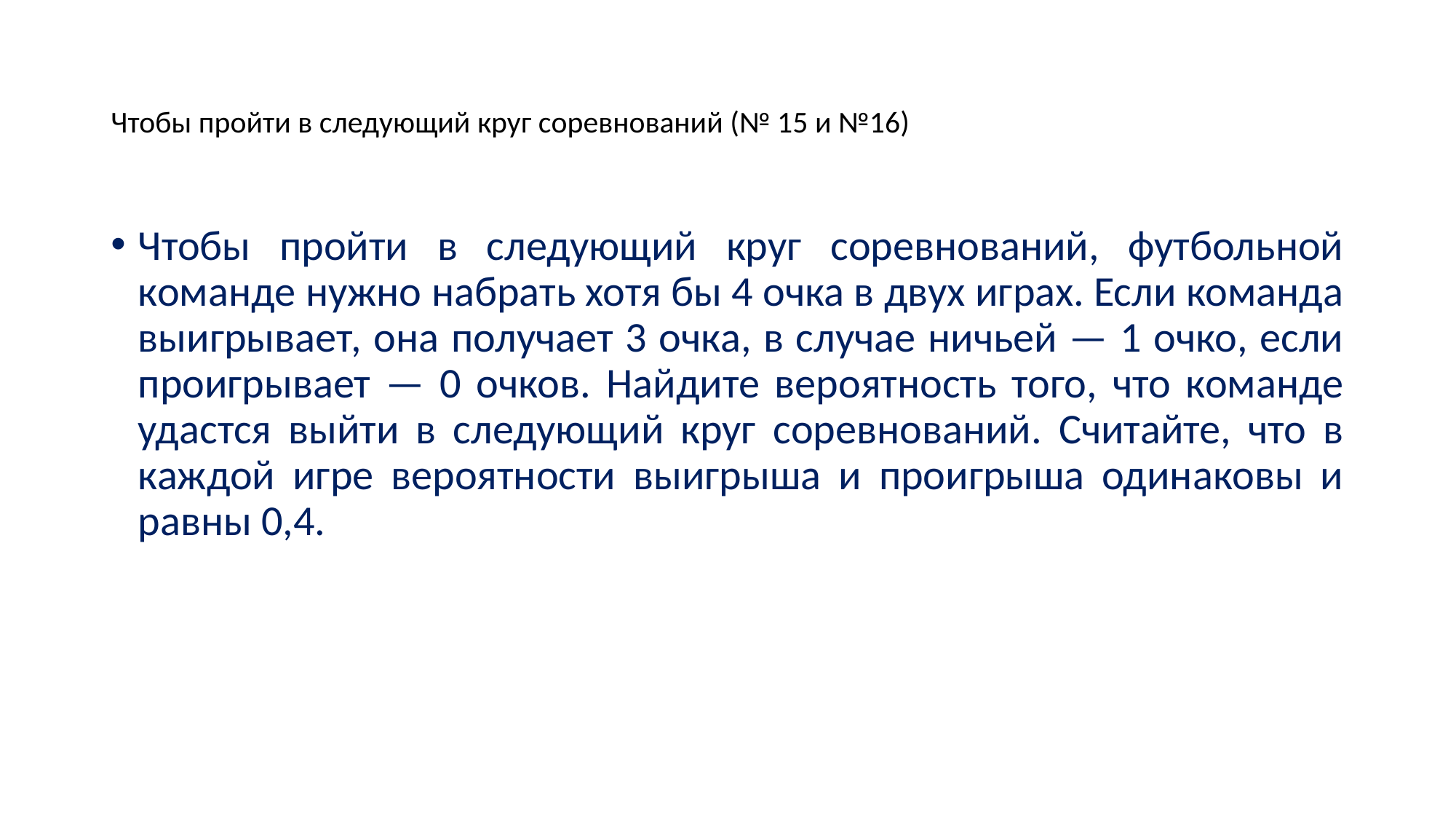

# Чтобы пройти в следующий круг соревнований (№ 15 и №16)
Чтобы пройти в следующий круг соревнований, футбольной команде нужно набрать хотя бы 4 очка в двух играх. Если команда выигрывает, она получает 3 очка, в случае ничьей — 1 очко, если проигрывает — 0 очков. Найдите вероятность того, что команде удастся выйти в следующий круг соревнований. Считайте, что в каждой игре вероятности выигрыша и проигрыша одинаковы и равны 0,4.